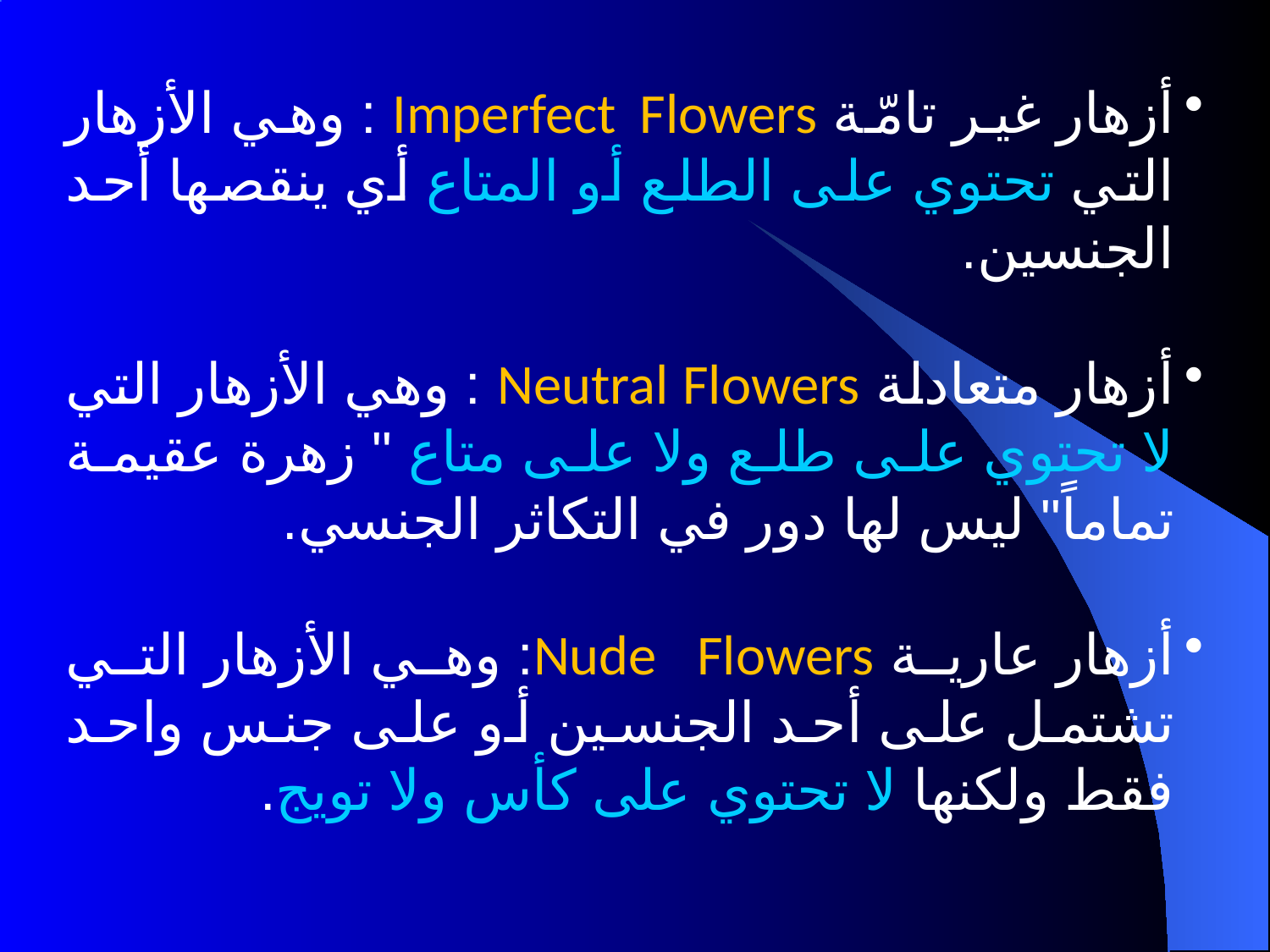

أزهار غير تامّة Imperfect Flowers : وهي الأزهار التي تحتوي على الطلع أو المتاع أي ينقصها أحد الجنسين.

أزهار متعادلة Neutral Flowers : وهي الأزهار التي لا تحتوي على طلع ولا على متاع " زهرة عقيمة تماماً" ليس لها دور في التكاثر الجنسي.

أزهار عارية Nude Flowers: وهي الأزهار التي تشتمل على أحد الجنسين أو على جنس واحد فقط ولكنها لا تحتوي على كأس ولا تويج.